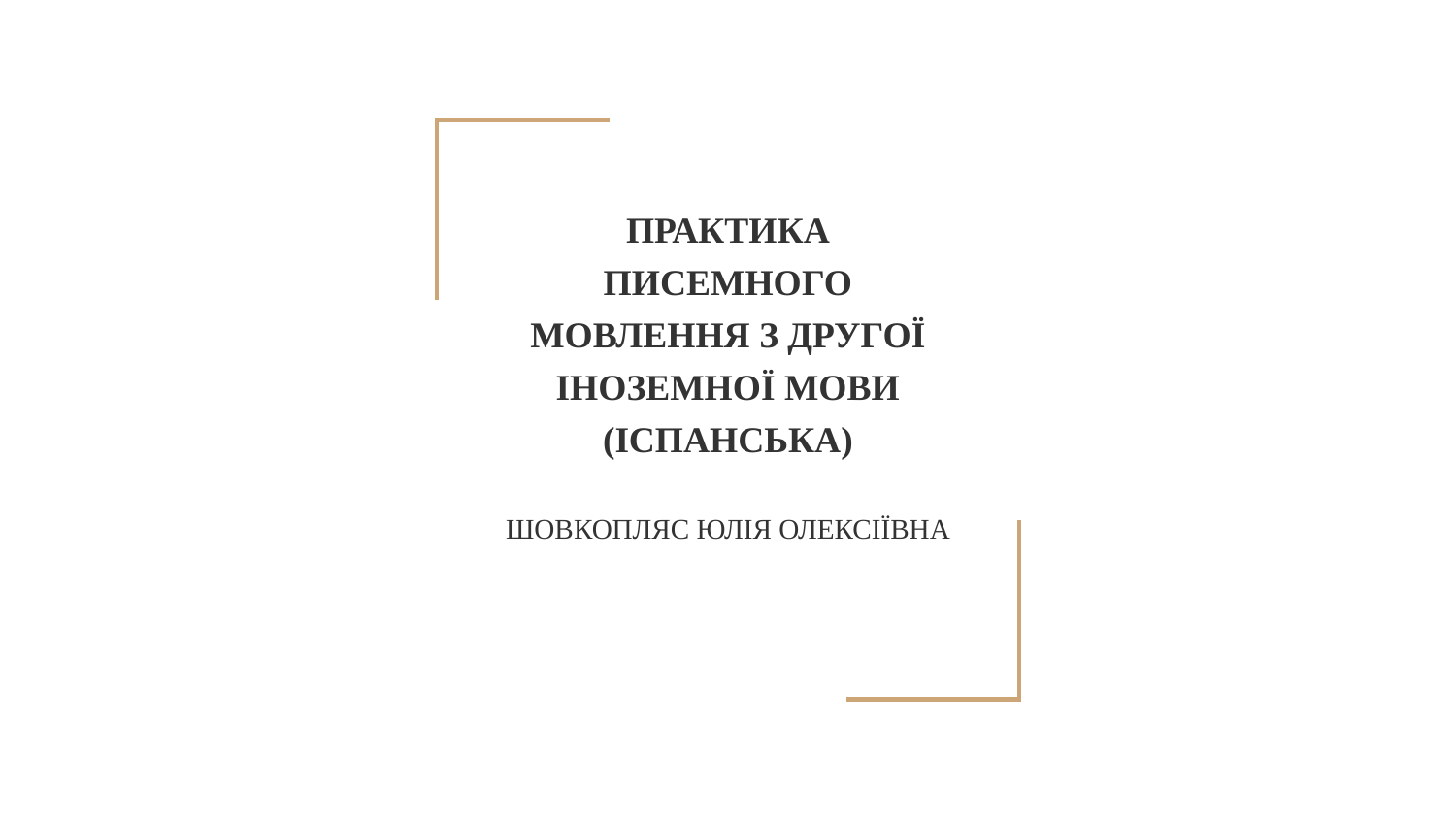

# ПРАКТИКА ПИСЕМНОГО МОВЛЕННЯ З ДРУГОЇ ІНОЗЕМНОЇ МОВИ (ІСПАНСЬКА)
ШОВКОПЛЯС ЮЛІЯ ОЛЕКСІЇВНА